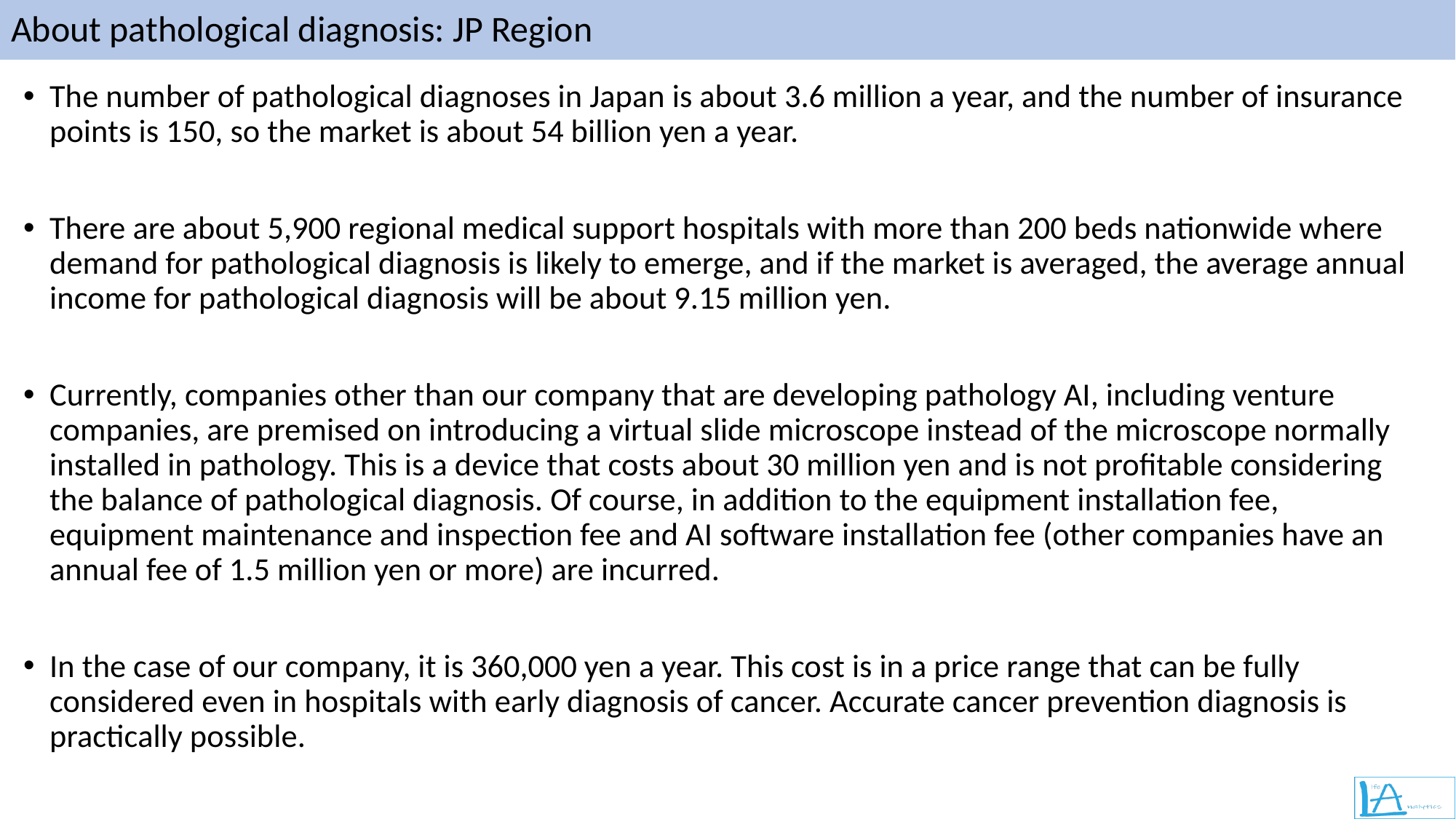

# About pathological diagnosis: JP Region
The number of pathological diagnoses in Japan is about 3.6 million a year, and the number of insurance points is 150, so the market is about 54 billion yen a year.

There are about 5,900 regional medical support hospitals with more than 200 beds nationwide where demand for pathological diagnosis is likely to emerge, and if the market is averaged, the average annual income for pathological diagnosis will be about 9.15 million yen.

Currently, companies other than our company that are developing pathology AI, including venture companies, are premised on introducing a virtual slide microscope instead of the microscope normally installed in pathology. This is a device that costs about 30 million yen and is not profitable considering the balance of pathological diagnosis. Of course, in addition to the equipment installation fee, equipment maintenance and inspection fee and AI software installation fee (other companies have an annual fee of 1.5 million yen or more) are incurred.

In the case of our company, it is 360,000 yen a year. This cost is in a price range that can be fully considered even in hospitals with early diagnosis of cancer. Accurate cancer prevention diagnosis is practically possible.